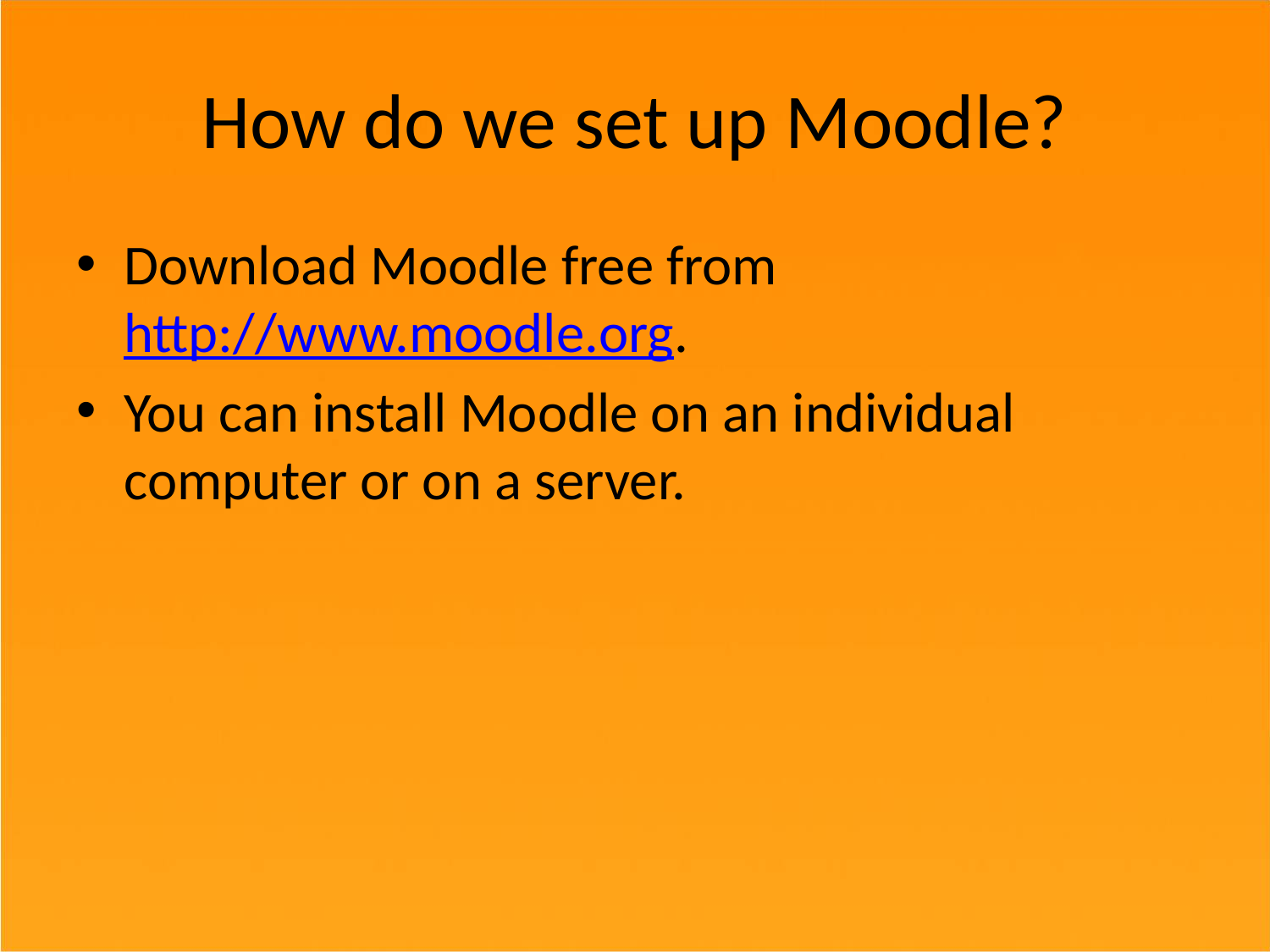

# How do we set up Moodle?
Download Moodle free from http://www.moodle.org.
You can install Moodle on an individual computer or on a server.